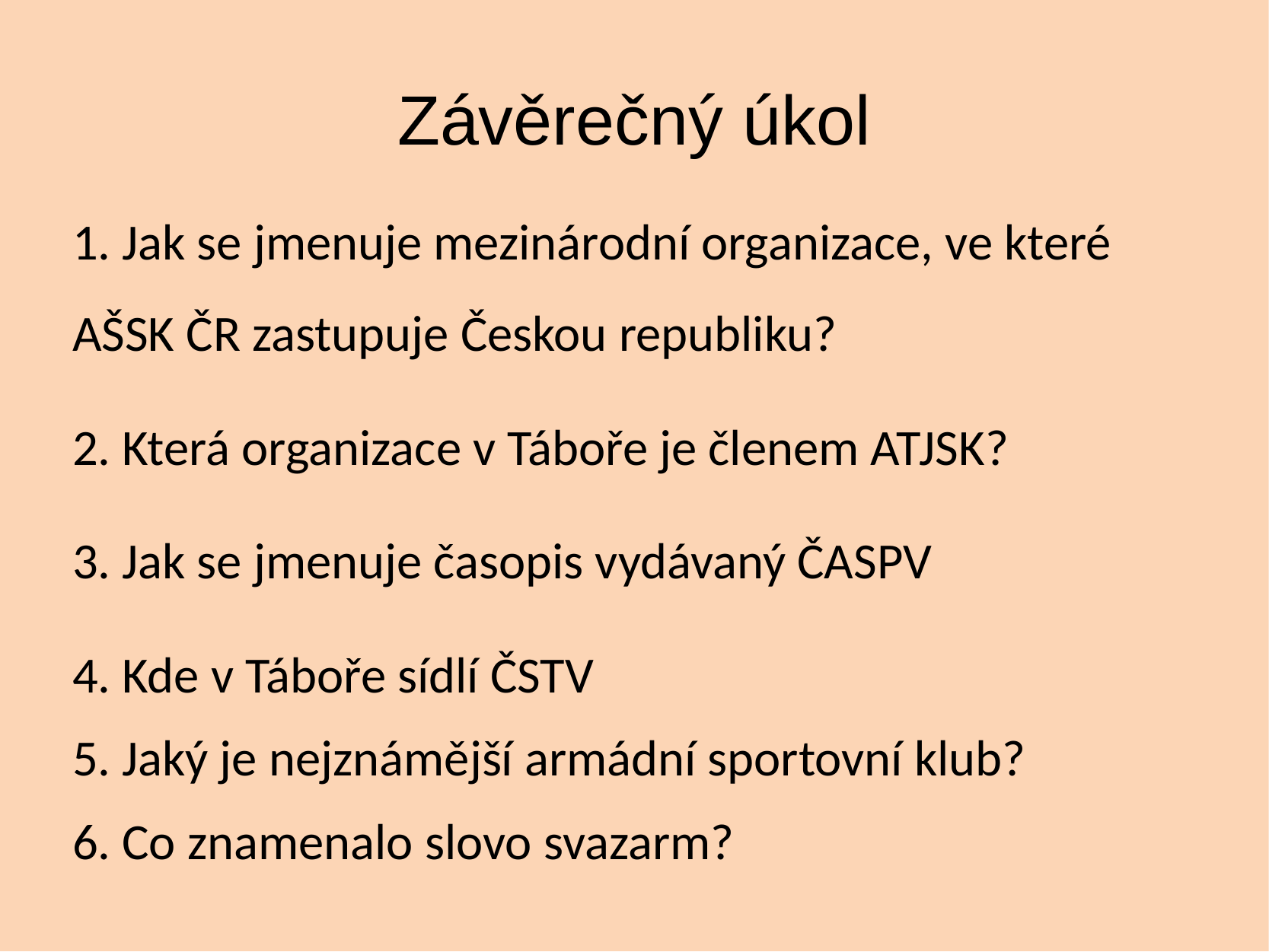

# Závěrečný úkol
1. Jak se jmenuje mezinárodní organizace, ve které AŠSK ČR zastupuje Českou republiku?
2. Která organizace v Táboře je členem ATJSK?
3. Jak se jmenuje časopis vydávaný ČASPV
4. Kde v Táboře sídlí ČSTV
5. Jaký je nejznámější armádní sportovní klub?
6. Co znamenalo slovo svazarm?